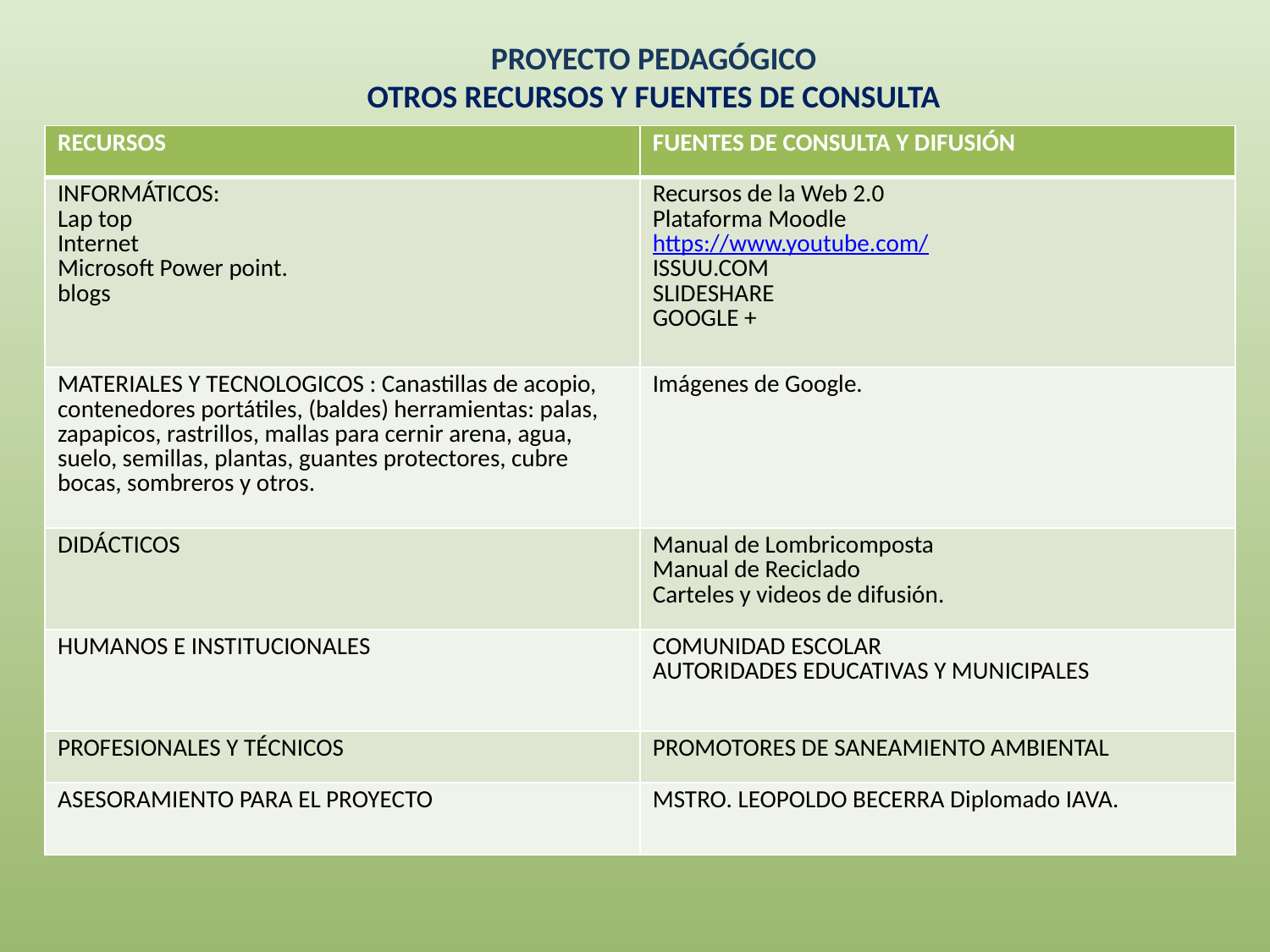

PROYECTO PEDAGÓGICO
OTROS RECURSOS Y FUENTES DE CONSULTA
| RECURSOS | FUENTES DE CONSULTA Y DIFUSIÓN |
| --- | --- |
| INFORMÁTICOS: Lap top Internet Microsoft Power point. blogs | Recursos de la Web 2.0 Plataforma Moodle https://www.youtube.com/ ISSUU.COM SLIDESHARE GOOGLE + |
| MATERIALES Y TECNOLOGICOS : Canastillas de acopio, contenedores portátiles, (baldes) herramientas: palas, zapapicos, rastrillos, mallas para cernir arena, agua, suelo, semillas, plantas, guantes protectores, cubre bocas, sombreros y otros. | Imágenes de Google. |
| DIDÁCTICOS | Manual de Lombricomposta Manual de Reciclado Carteles y videos de difusión. |
| HUMANOS E INSTITUCIONALES | COMUNIDAD ESCOLAR AUTORIDADES EDUCATIVAS Y MUNICIPALES |
| PROFESIONALES Y TÉCNICOS | PROMOTORES DE SANEAMIENTO AMBIENTAL |
| ASESORAMIENTO PARA EL PROYECTO | MSTRO. LEOPOLDO BECERRA Diplomado IAVA. |